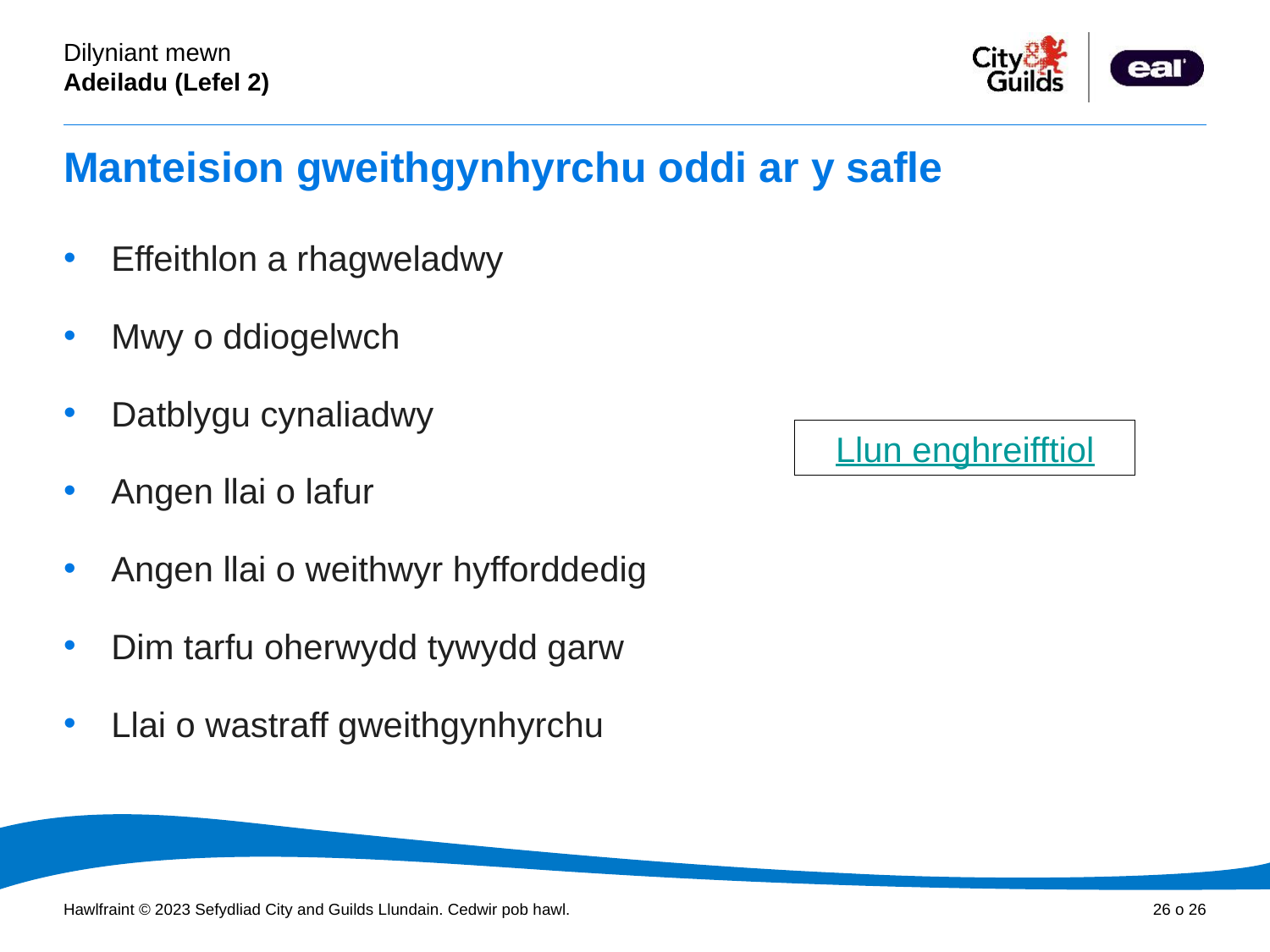

# Manteision gweithgynhyrchu oddi ar y safle
Effeithlon a rhagweladwy
Mwy o ddiogelwch
Datblygu cynaliadwy
Angen llai o lafur
Angen llai o weithwyr hyfforddedig
Dim tarfu oherwydd tywydd garw
Llai o wastraff gweithgynhyrchu

Llun enghreifftiol